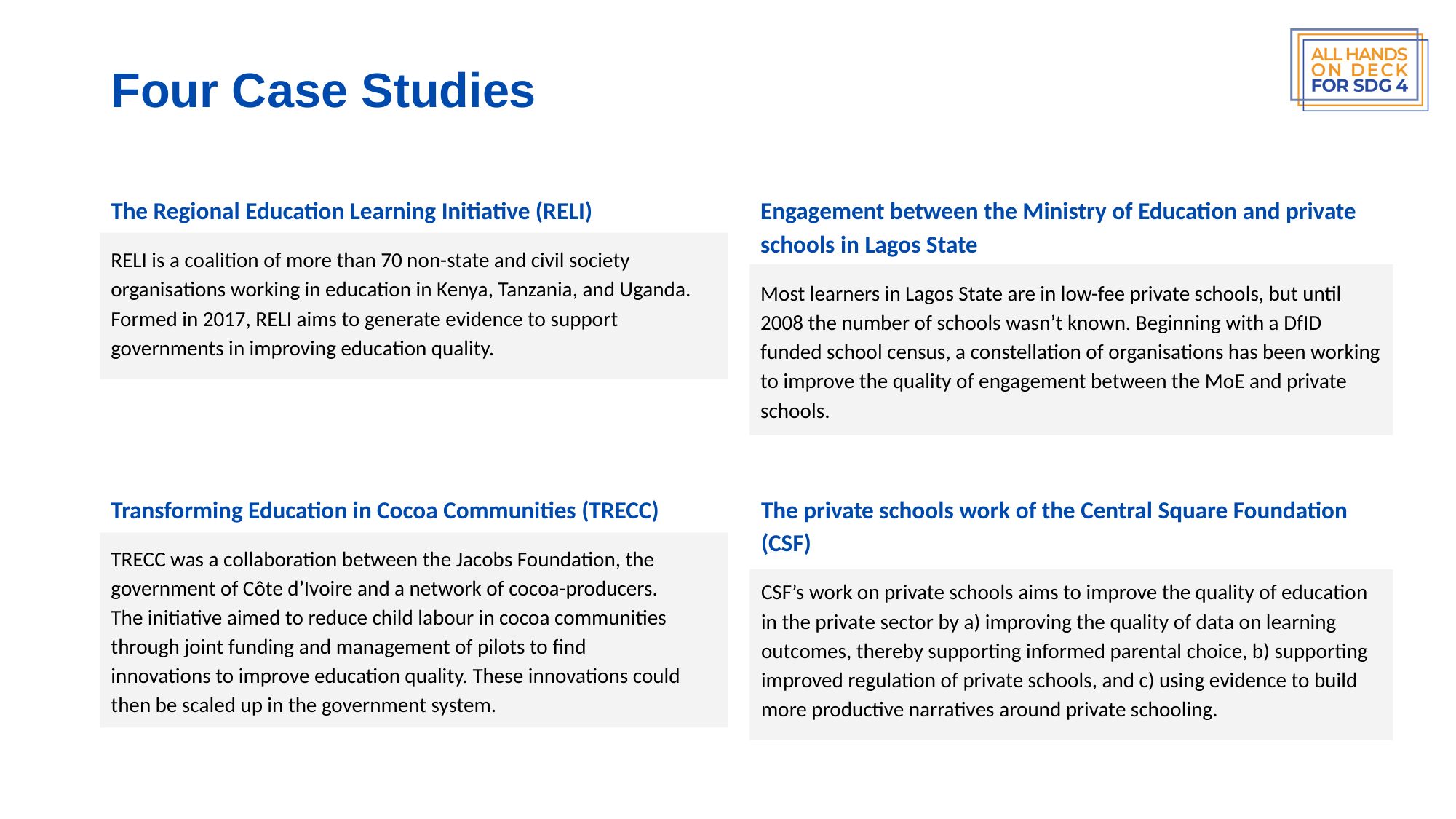

# Four Case Studies
The Regional Education Learning Initiative (RELI)
RELI is a coalition of more than 70 non-state and civil society organisations working in education in Kenya, Tanzania, and Uganda. Formed in 2017, RELI aims to generate evidence to support governments in improving education quality.
Engagement between the Ministry of Education and private schools in Lagos State
Most learners in Lagos State are in low-fee private schools, but until 2008 the number of schools wasn’t known. Beginning with a DfID funded school census, a constellation of organisations has been working to improve the quality of engagement between the MoE and private schools.

Transforming Education in Cocoa Communities (TRECC)
TRECC was a collaboration between the Jacobs Foundation, the government of Côte d’Ivoire and a network of cocoa-producers. The initiative aimed to reduce child labour in cocoa communities through joint funding and management of pilots to find innovations to improve education quality. These innovations could then be scaled up in the government system.
The private schools work of the Central Square Foundation (CSF)
CSF’s work on private schools aims to improve the quality of education in the private sector by a) improving the quality of data on learning outcomes, thereby supporting informed parental choice, b) supporting improved regulation of private schools, and c) using evidence to build more productive narratives around private schooling.